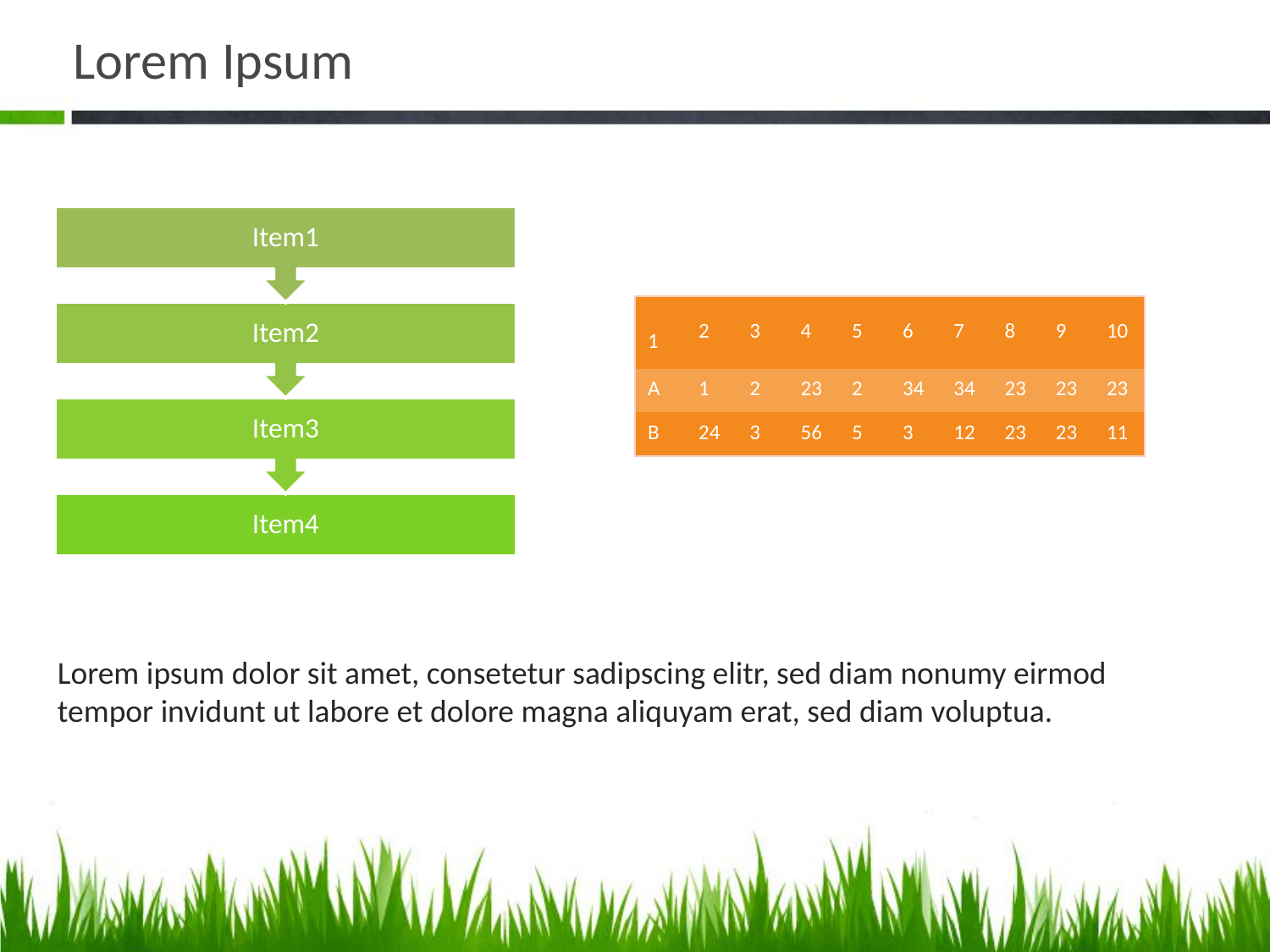

# Lorem Ipsum
Item4
Item3
Item2
Item1
| 1 | 2 | 3 | 4 | 5 | 6 | 7 | 8 | 9 | 10 |
| --- | --- | --- | --- | --- | --- | --- | --- | --- | --- |
| A | 1 | 2 | 23 | 2 | 34 | 34 | 23 | 23 | 23 |
| B | 24 | 3 | 56 | 5 | 3 | 12 | 23 | 23 | 11 |
Lorem ipsum dolor sit amet, consetetur sadipscing elitr, sed diam nonumy eirmod tempor invidunt ut labore et dolore magna aliquyam erat, sed diam voluptua.